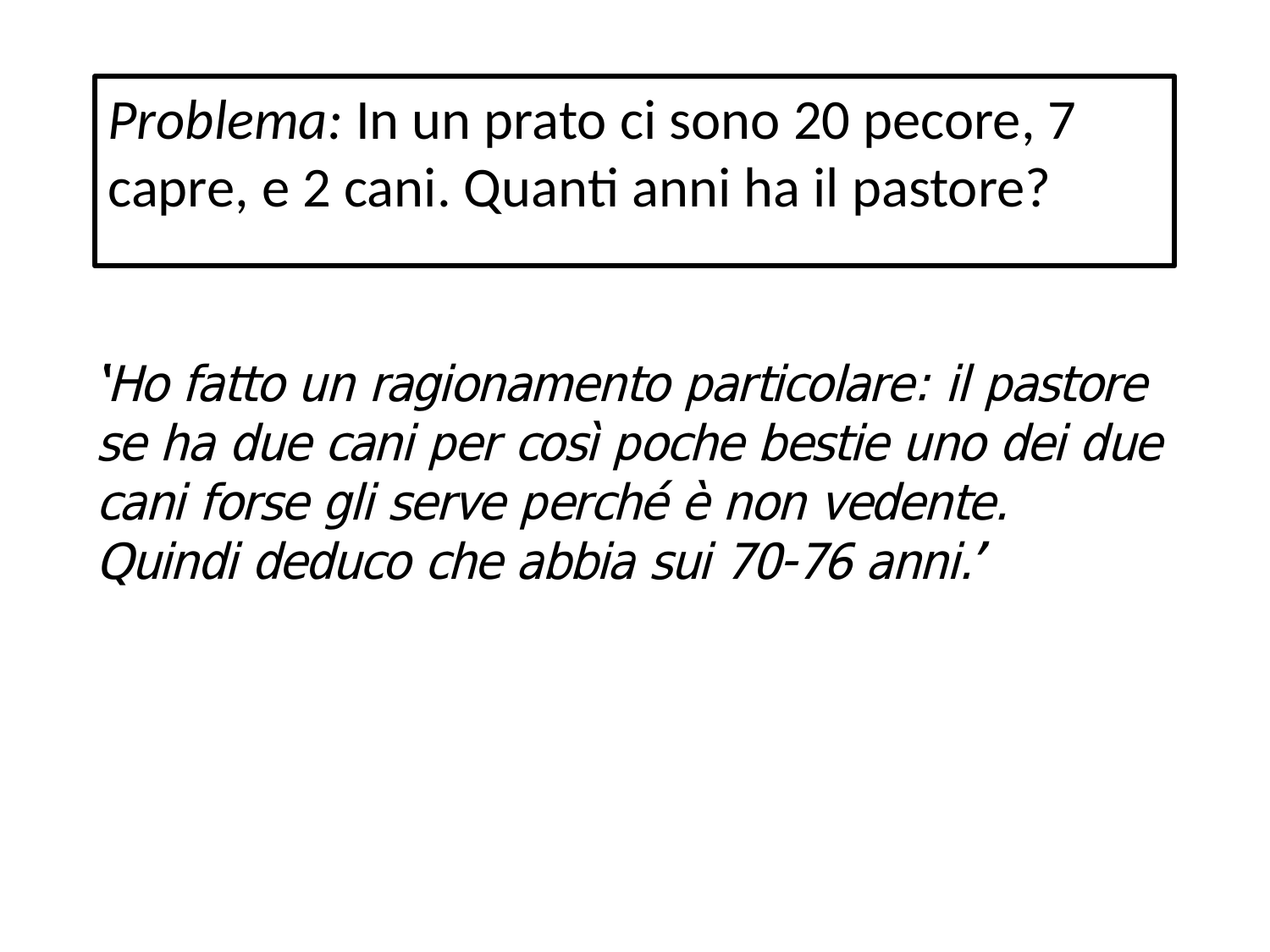

Problema: In un prato ci sono 20 pecore, 7 capre, e 2 cani. Quanti anni ha il pastore?

‘Ho fatto un ragionamento particolare: il pastore se ha due cani per così poche bestie uno dei due cani forse gli serve perché è non vedente. Quindi deduco che abbia sui 70-76 anni.’